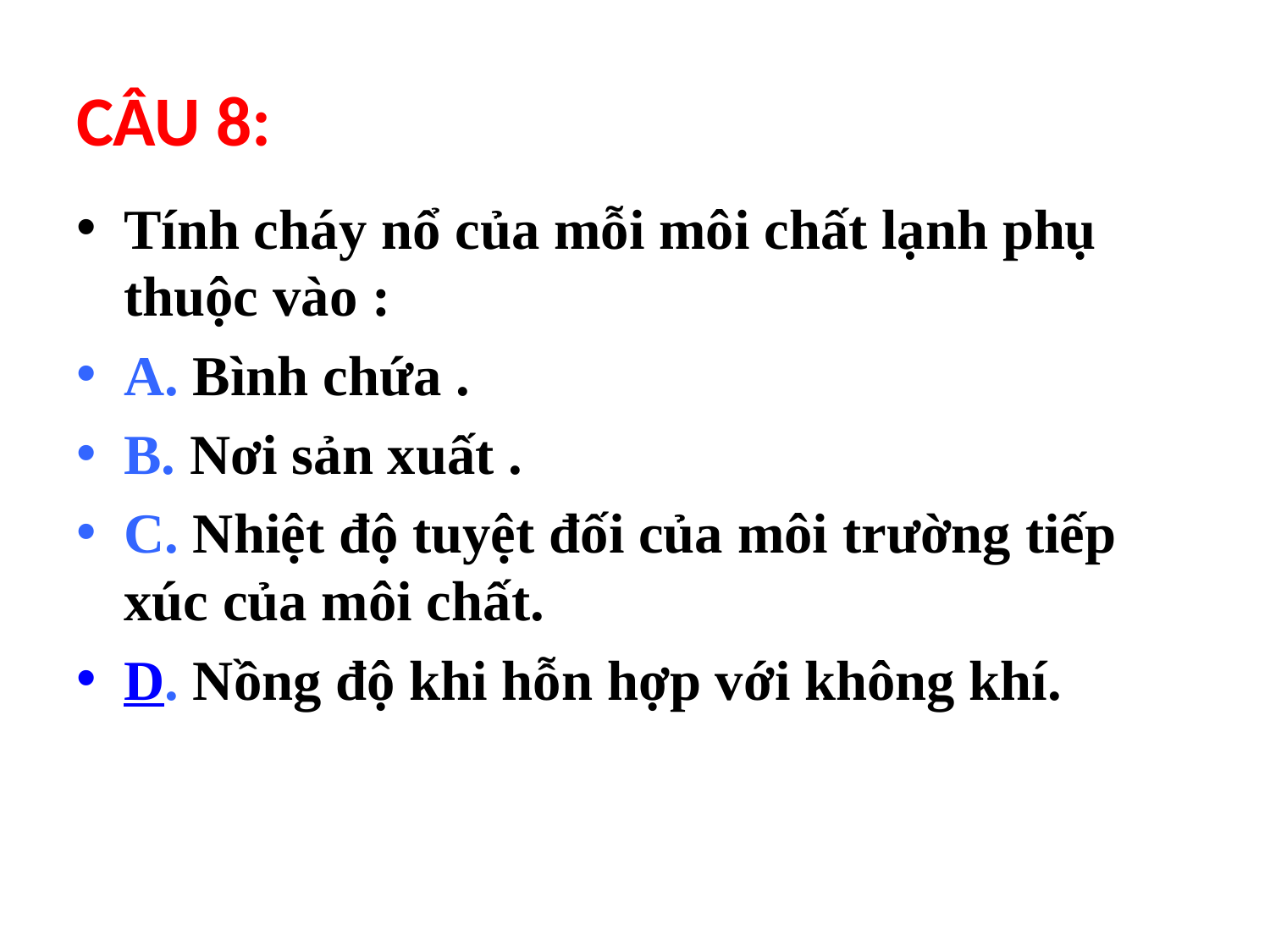

# CÂU 8:
Tính cháy nổ của mỗi môi chất lạnh phụ thuộc vào :
A. Bình chứa .
B. Nơi sản xuất .
C. Nhiệt độ tuyệt đối của môi trường tiếp xúc của môi chất.
D. Nồng độ khi hỗn hợp với không khí.